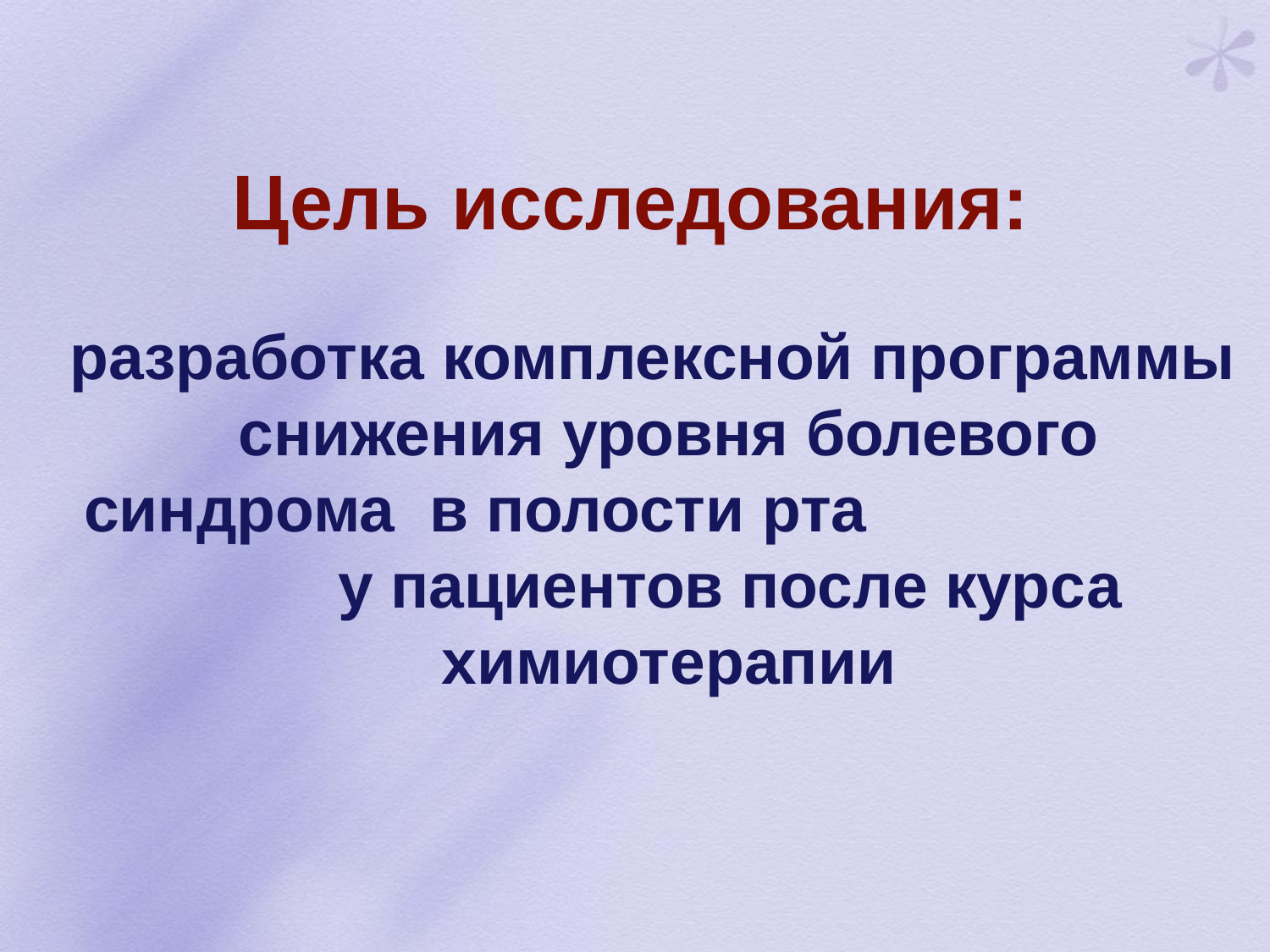

# Цель исследования:
 разработка комплексной программы снижения уровня болевого синдрома  в полости рта                              у пациентов после курса химиотерапии